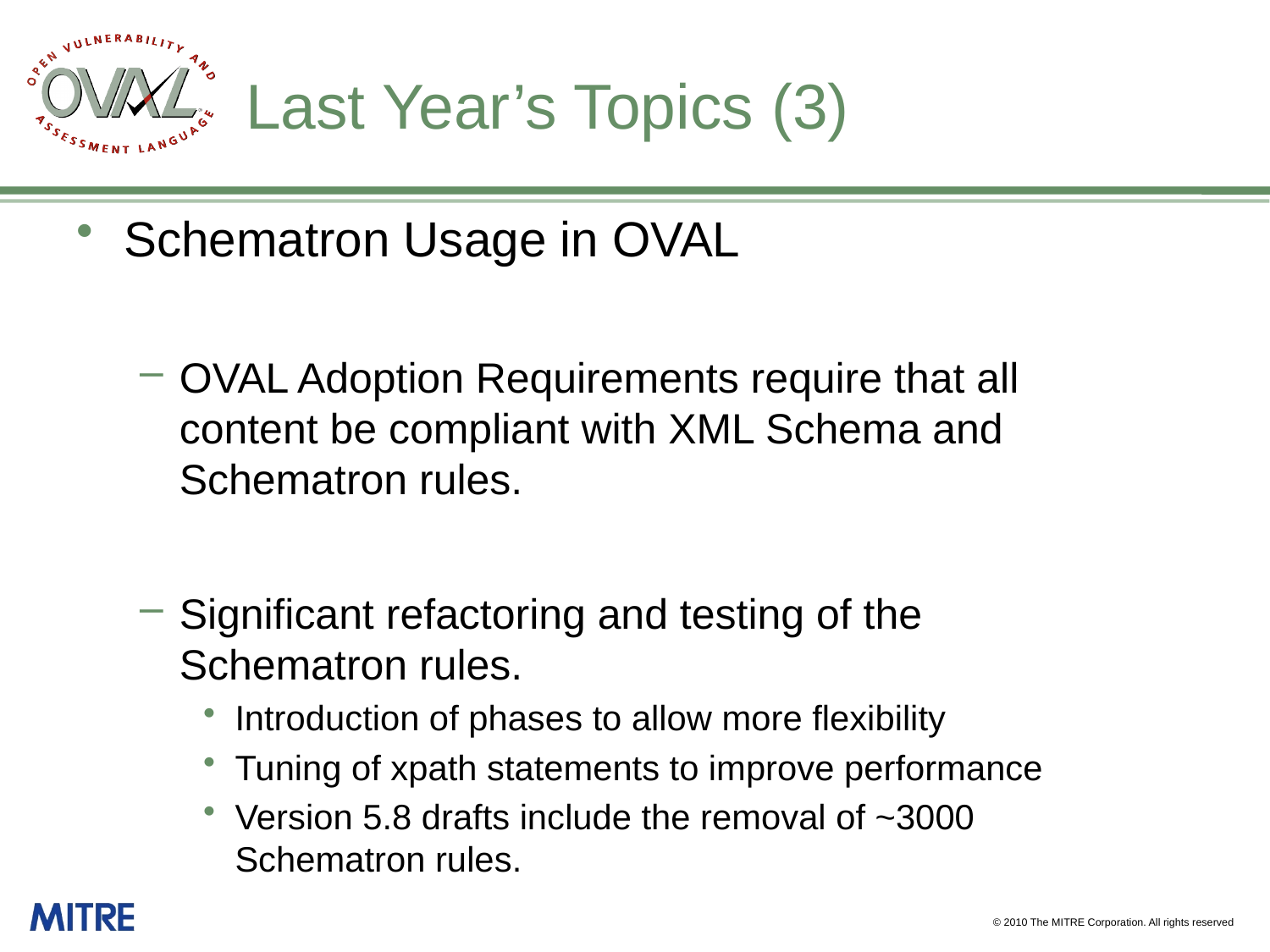

# Last Year’s Topics (3)
Schematron Usage in OVAL

OVAL Adoption Requirements require that all content be compliant with XML Schema and Schematron rules.

Significant refactoring and testing of the Schematron rules.
Introduction of phases to allow more flexibility
Tuning of xpath statements to improve performance
Version 5.8 drafts include the removal of ~3000 Schematron rules.